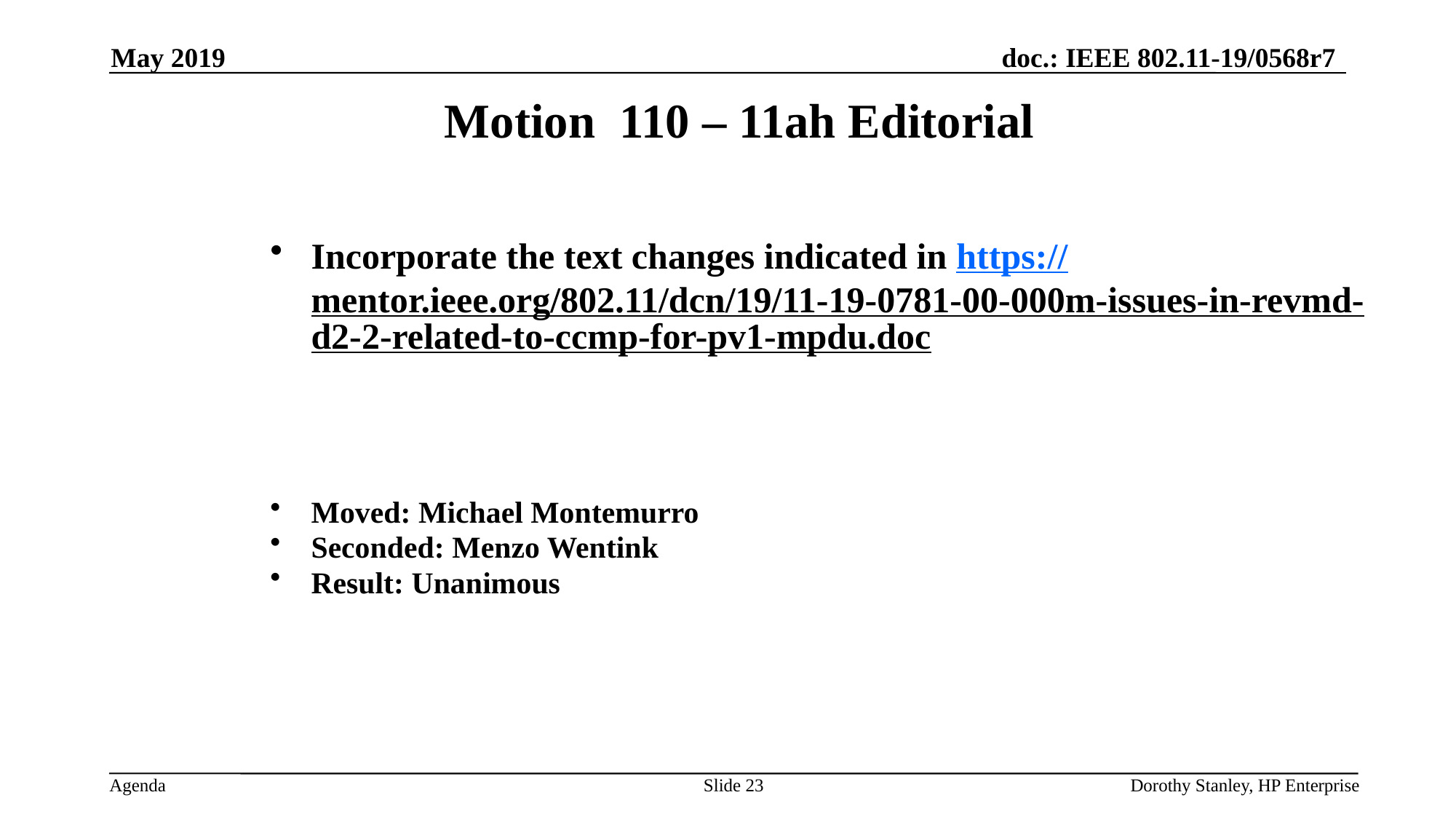

May 2019
Motion  110 – 11ah Editorial

Incorporate the text changes indicated in https://mentor.ieee.org/802.11/dcn/19/11-19-0781-00-000m-issues-in-revmd-d2-2-related-to-ccmp-for-pv1-mpdu.doc

Moved: Michael Montemurro
Seconded: Menzo Wentink
Result: Unanimous

Slide 23
Dorothy Stanley, HP Enterprise